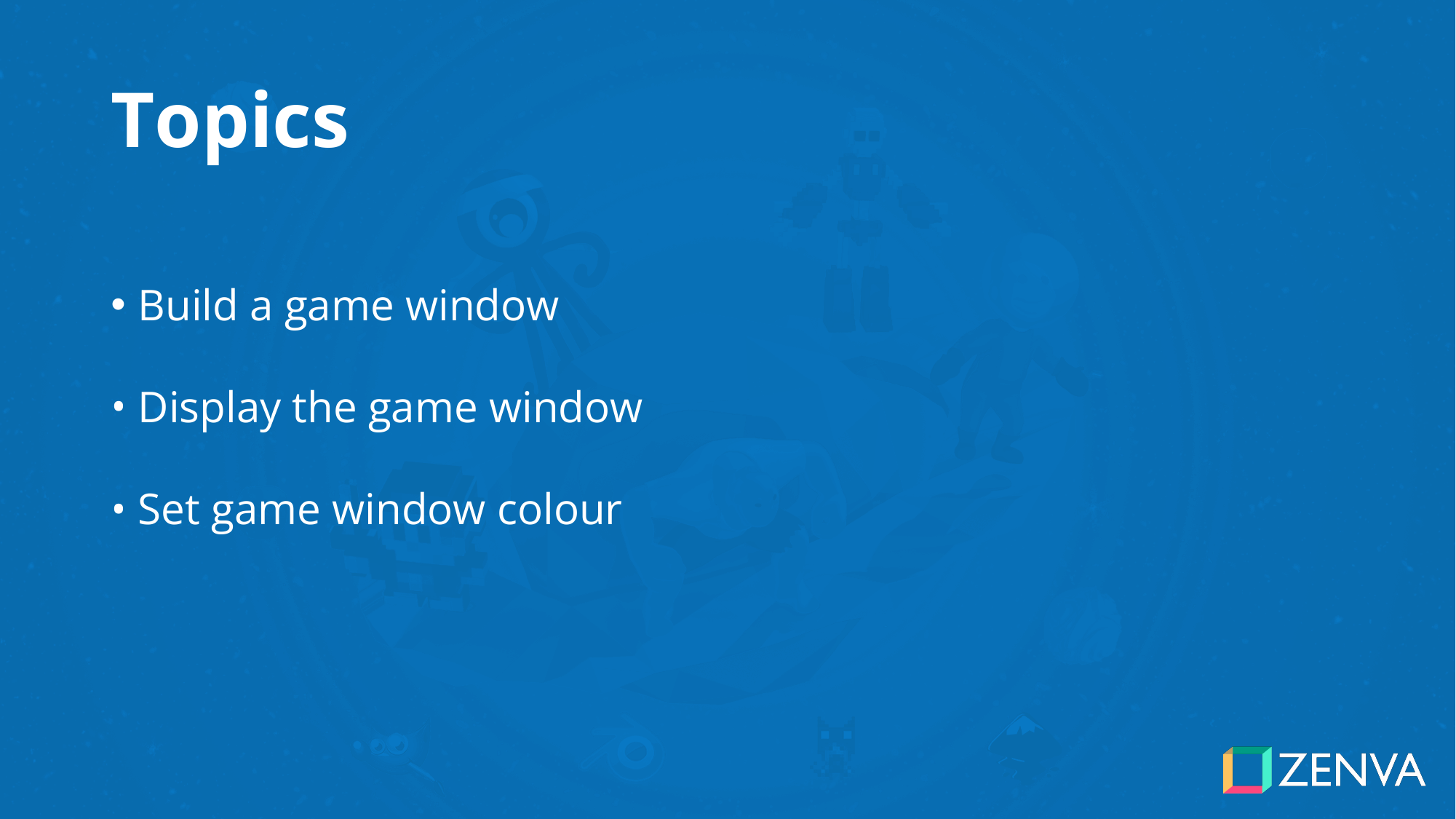

# Topics
Build a game window
Display the game window
Set game window colour